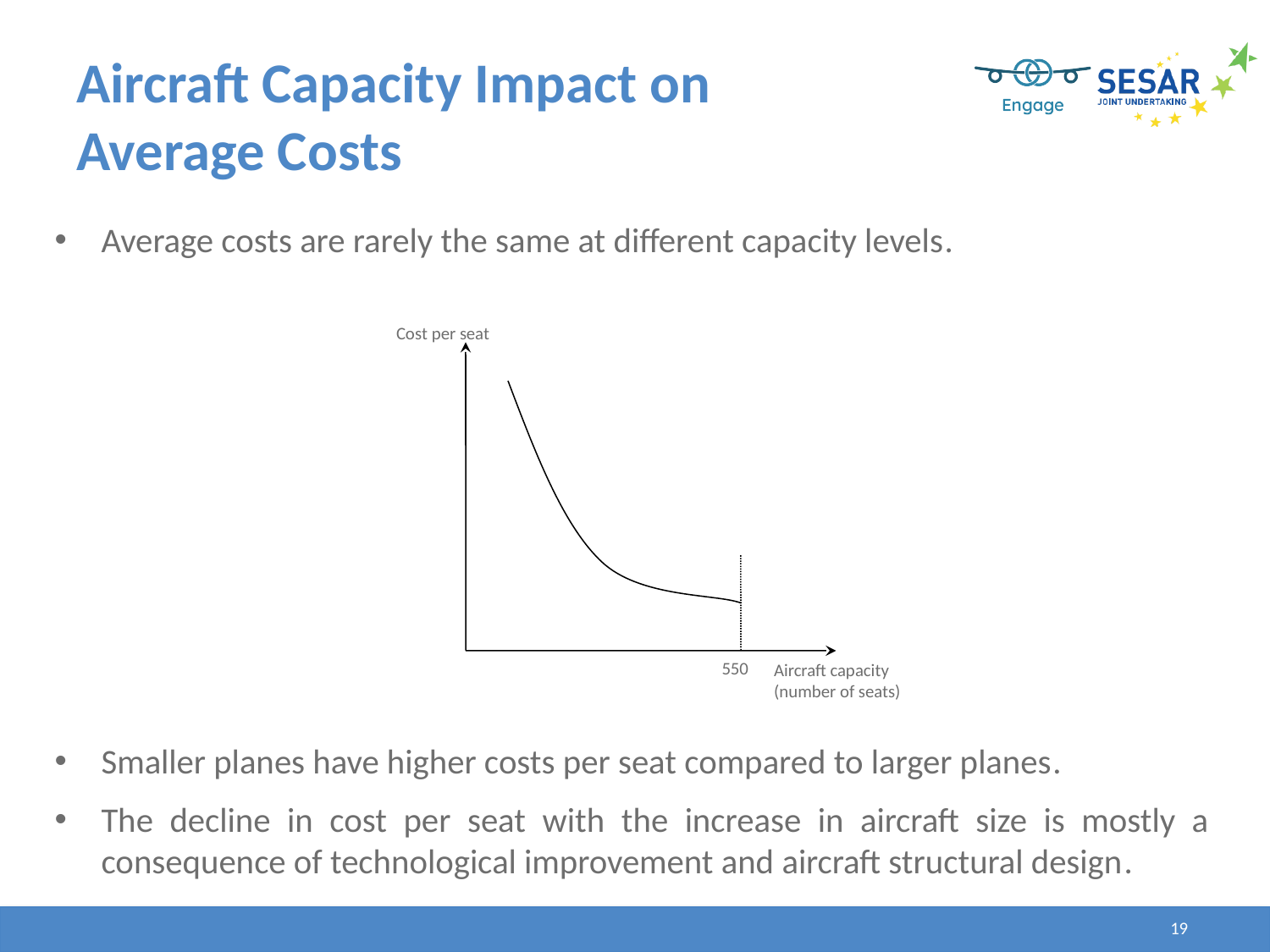

# Aircraft Capacity Impact on Average Costs
Average costs are rarely the same at different capacity levels.

Smaller planes have higher costs per seat compared to larger planes.
The decline in cost per seat with the increase in aircraft size is mostly a consequence of technological improvement and aircraft structural design.

Cost per seat

550

Aircraft capacity
(number of seats)
19